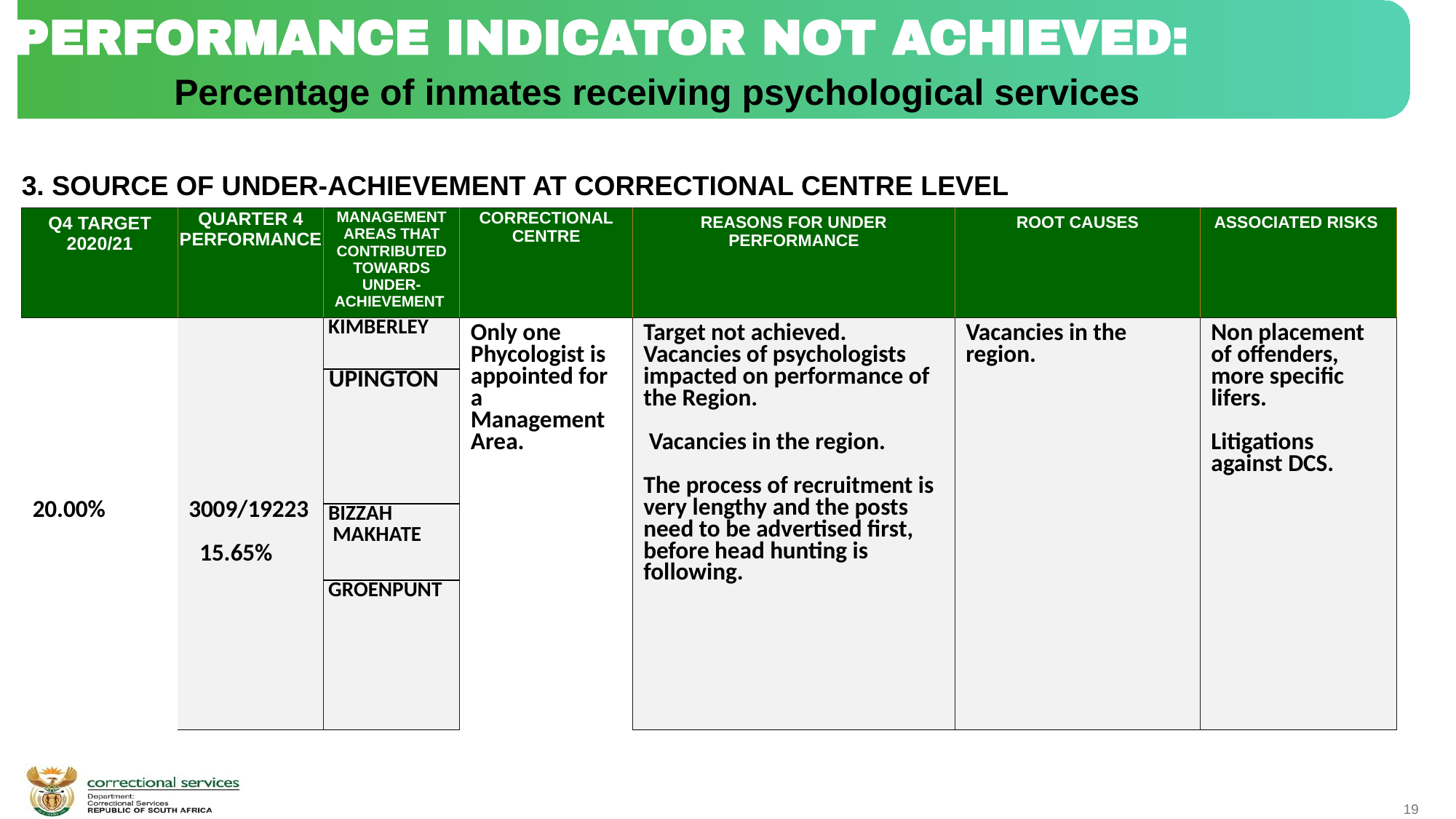

PERFORMANCE INDICATOR NOT ACHIEVED:
Percentage of inmates receiving psychological services
     3. SOURCE OF UNDER-ACHIEVEMENT AT CORRECTIONAL CENTRE LEVEL
| Q4 TARGET 2020/21 | QUARTER 4 PERFORMANCE | MANAGEMENT AREAS THAT CONTRIBUTED TOWARDS UNDER-ACHIEVEMENT | CORRECTIONAL CENTRE | REASONS FOR UNDER PERFORMANCE | ROOT CAUSES | ASSOCIATED RISKS |
| --- | --- | --- | --- | --- | --- | --- |
| 20.00% | 3009/19223 15.65% | KIMBERLEY | Only one Phycologist is appointed for a Management Area. | Target not achieved. Vacancies of psychologists impacted on performance of the Region. Vacancies in the region. The process of recruitment is very lengthy and the posts need to be advertised first, before head hunting is following. | Vacancies in the region. | Non placement of offenders, more specific lifers. Litigations against DCS. |
|  |  | UPINGTON |  |  |  |  |
|  |  | BIZZAH MAKHATE |  |  |  |  |
|  |  | GROENPUNT |  |  |  |  |